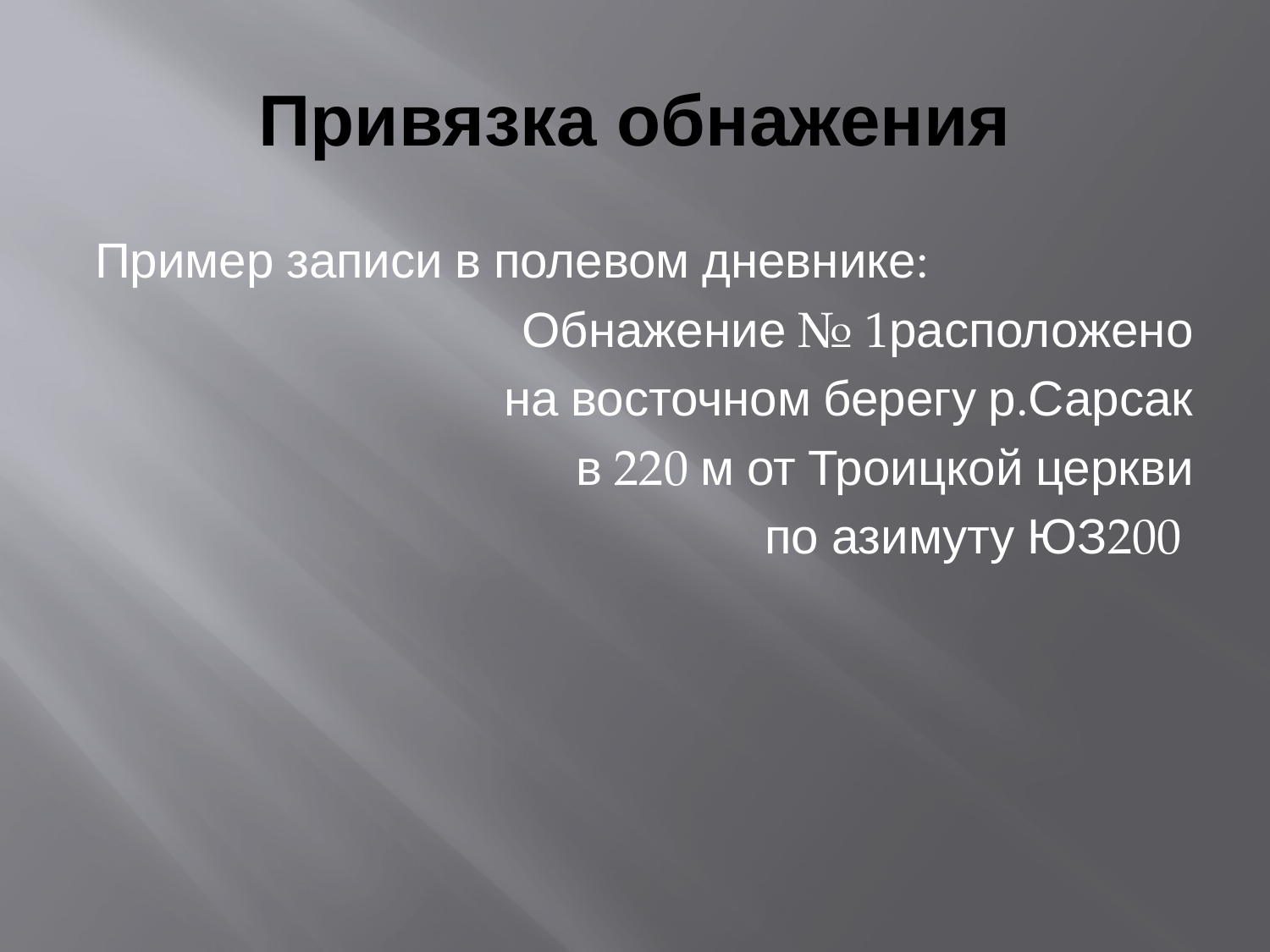

# Привязка обнажения
Пример записи в полевом дневнике:
Обнажение № 1расположено
 на восточном берегу р.Сарсак
 в 220 м от Троицкой церкви
 по азимуту ЮЗ200